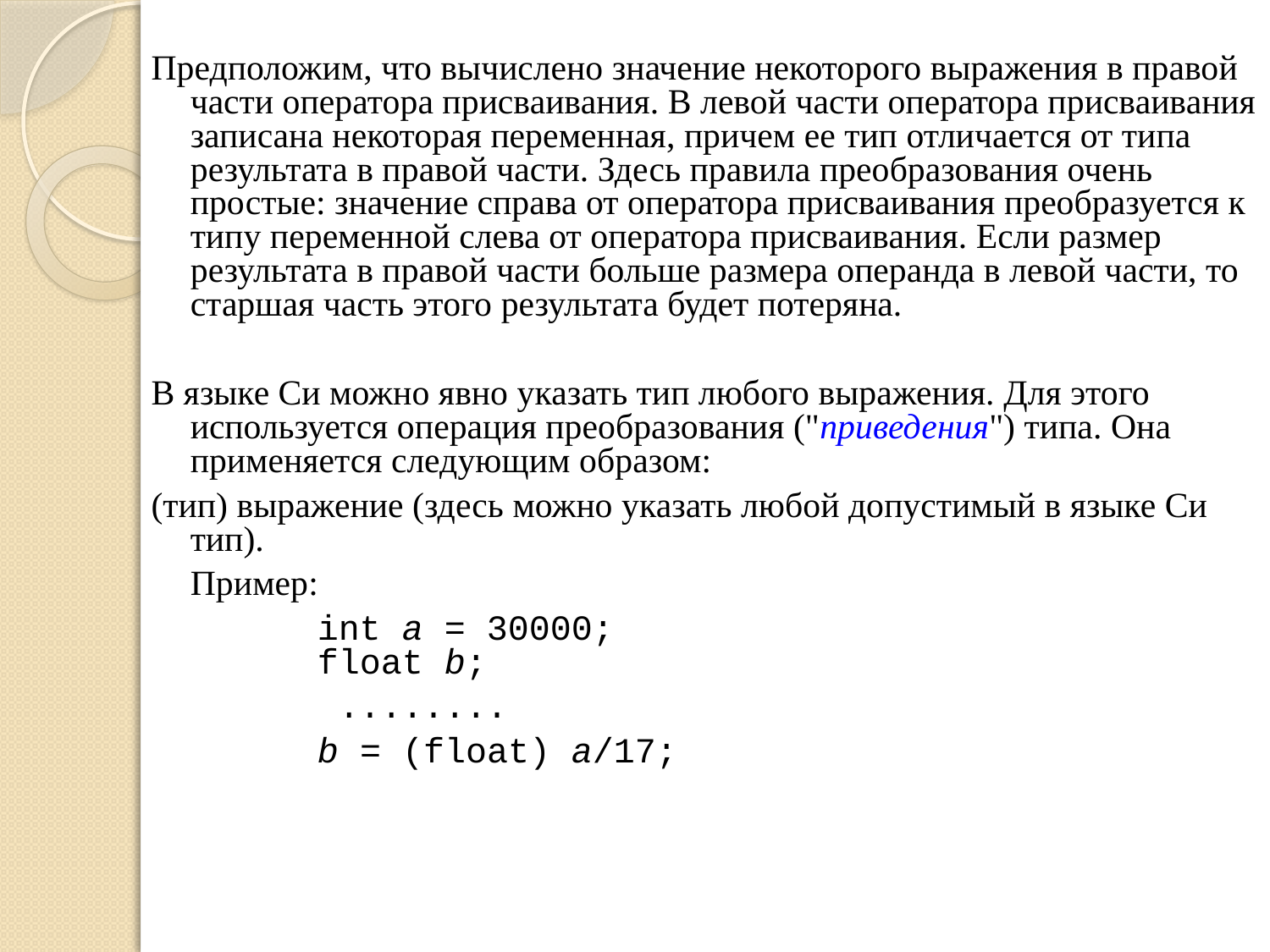

Предположим, что вычислено значение некоторого выражения в правой части оператора присваивания. В левой части оператора присваивания записана некоторая переменная, причем ее тип отличается от типа результата в правой части. Здесь правила преобразования очень простые: значение справа от оператора присваивания преобразуется к типу переменной слева от оператора присваивания. Если размер результата в правой части больше размера операнда в левой части, то старшая часть этого результата будет потеряна.

В языке Си можно явно указать тип любого выражения. Для этого используется операция преобразования ("приведения") типа. Она применяется следующим образом:
(тип) выражение (здесь можно указать любой допустимый в языке Си тип).
	Пример:
		int a = 30000;
	float b;
	 	 ........
		b = (float) a/17;